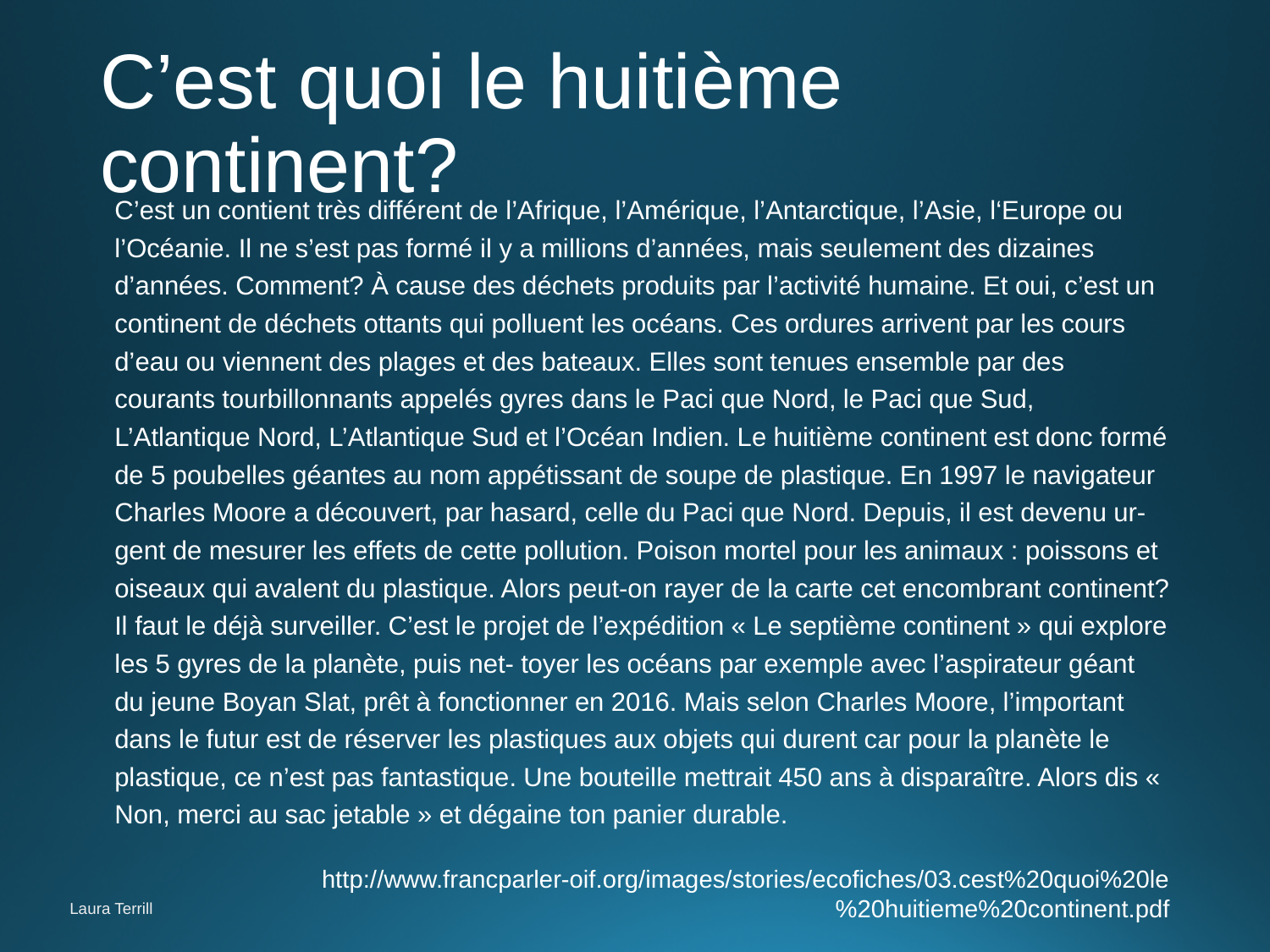

# C’est quoi le huitième continent?
C’est un contient très différent de l’Afrique, l’Amérique, l’Antarctique, l’Asie, l‘Europe ou l’Océanie. Il ne s’est pas formé il y a millions d’années, mais seulement des dizaines d’années. Comment? À cause des déchets produits par l’activité humaine. Et oui, c’est un continent de déchets ottants qui polluent les océans. Ces ordures arrivent par les cours d’eau ou viennent des plages et des bateaux. Elles sont tenues ensemble par des courants tourbillonnants appelés gyres dans le Paci que Nord, le Paci que Sud, L’Atlantique Nord, L’Atlantique Sud et l’Océan Indien. Le huitième continent est donc formé de 5 poubelles géantes au nom appétissant de soupe de plastique. En 1997 le navigateur Charles Moore a découvert, par hasard, celle du Paci que Nord. Depuis, il est devenu ur- gent de mesurer les effets de cette pollution. Poison mortel pour les animaux : poissons et oiseaux qui avalent du plastique. Alors peut-on rayer de la carte cet encombrant continent? Il faut le déjà surveiller. C’est le projet de l’expédition « Le septième continent » qui explore les 5 gyres de la planète, puis net- toyer les océans par exemple avec l’aspirateur géant du jeune Boyan Slat, prêt à fonctionner en 2016. Mais selon Charles Moore, l’important dans le futur est de réserver les plastiques aux objets qui durent car pour la planète le plastique, ce n’est pas fantastique. Une bouteille mettrait 450 ans à disparaître. Alors dis « Non, merci au sac jetable » et dégaine ton panier durable.
http://www.francparler-oif.org/images/stories/ecofiches/03.cest%20quoi%20le%20huitieme%20continent.pdf
Laura Terrill